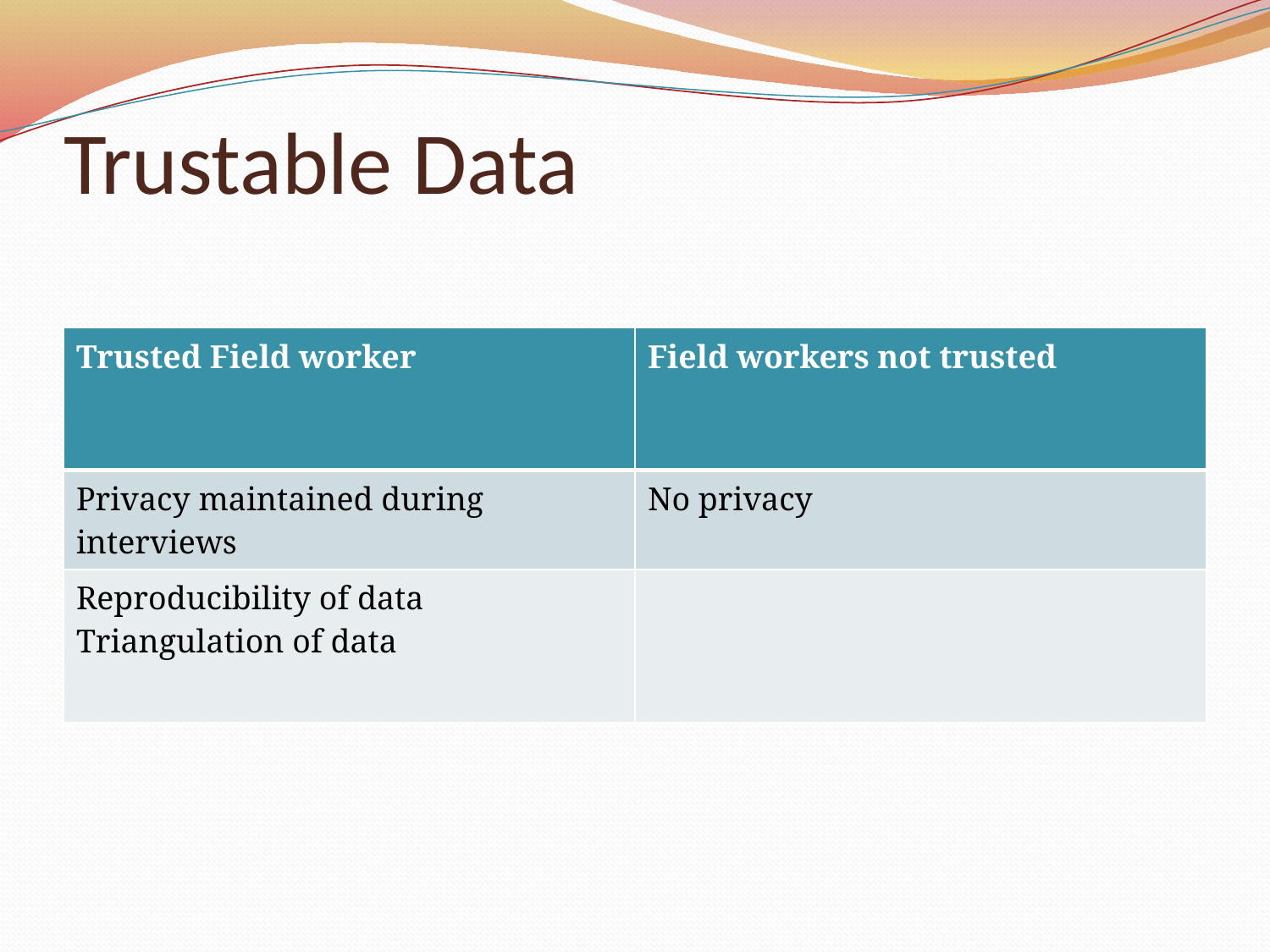

# Trustable Data
| Trusted Field worker | Field workers not trusted |
| --- | --- |
| Privacy maintained during interviews | No privacy |
| Reproducibility of data Triangulation of data |  |